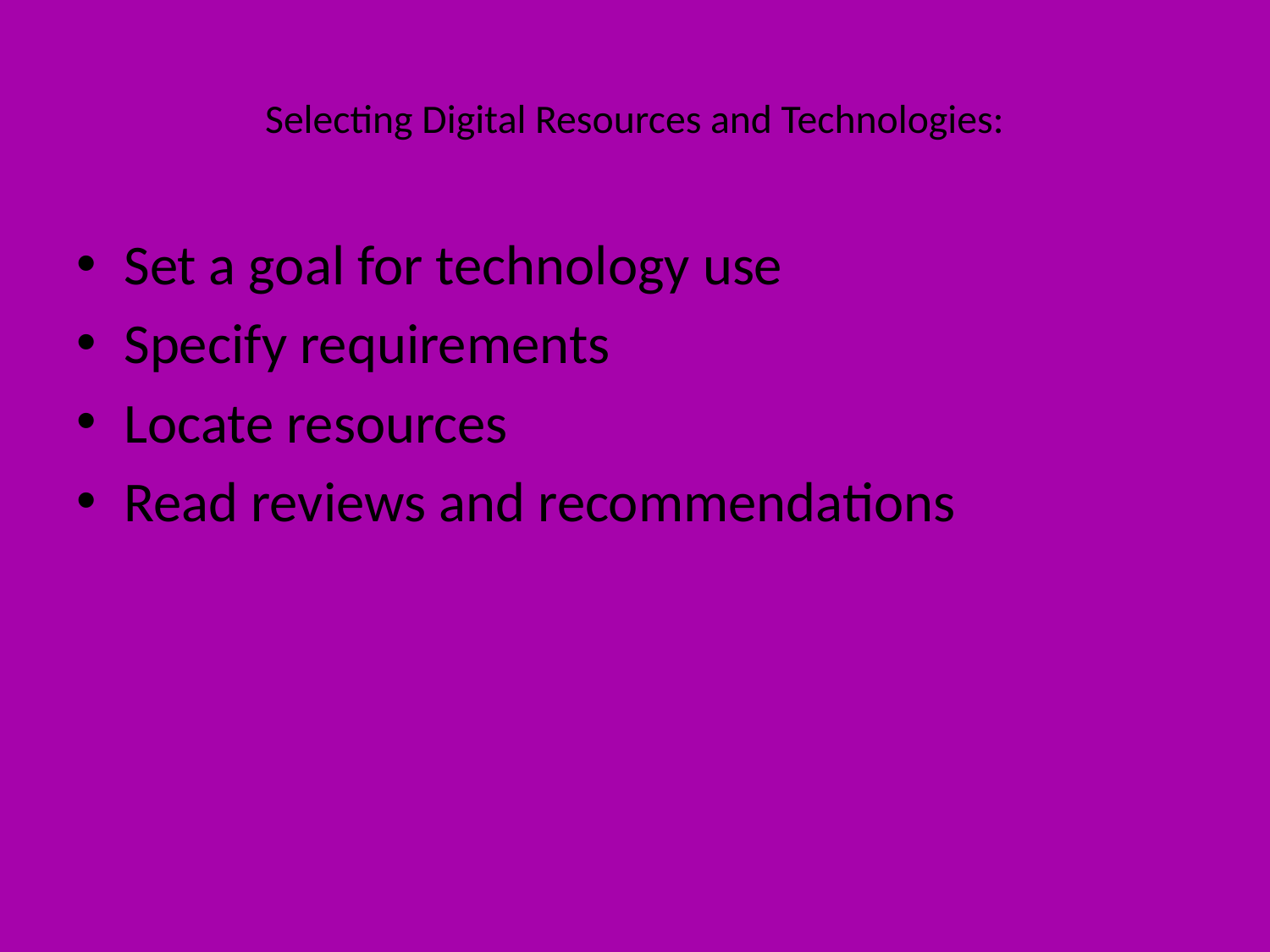

# Selecting Digital Resources and Technologies:
Set a goal for technology use
Specify requirements
Locate resources
Read reviews and recommendations